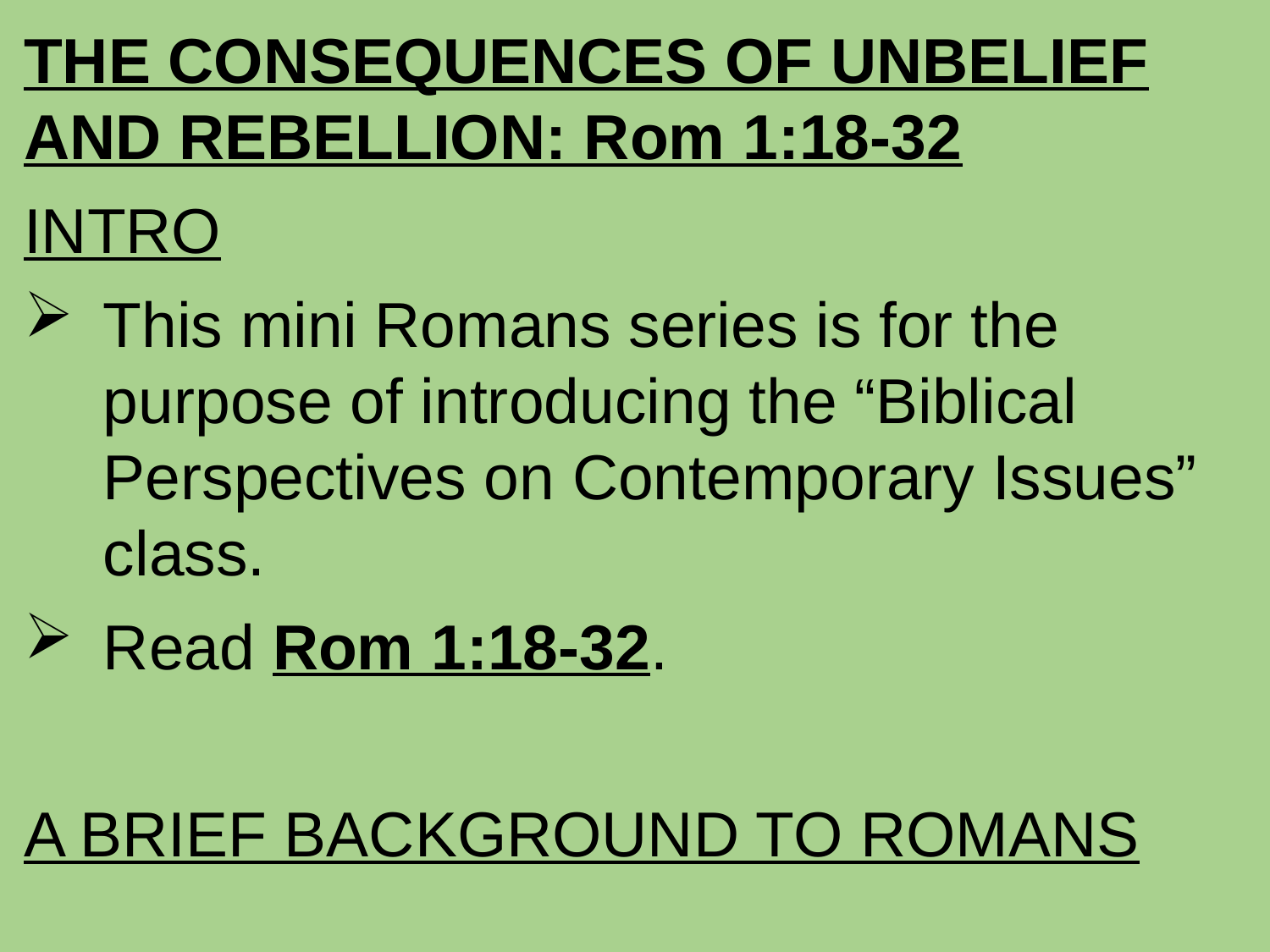

THE CONSEQUENCES OF UNBELIEF AND REBELLION: Rom 1:18-32
INTRO
This mini Romans series is for the purpose of introducing the “Biblical Perspectives on Contemporary Issues” class.
Read Rom 1:18-32.

A BRIEF BACKGROUND TO ROMANS